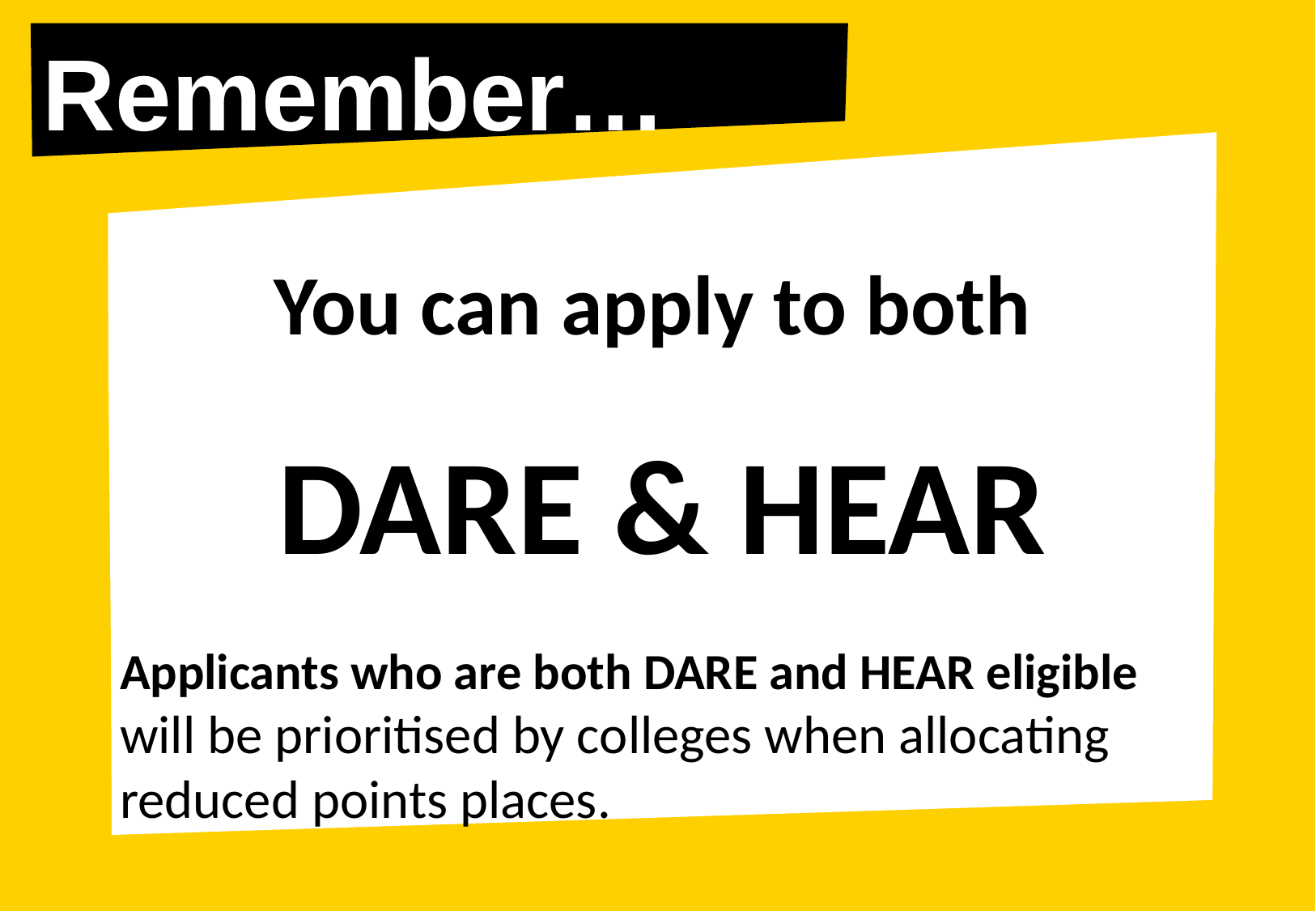

Remember…

You can apply to both
DARE & HEAR

Applicants who are both DARE and HEAR eligible will be prioritised by colleges when allocating reduced points places.